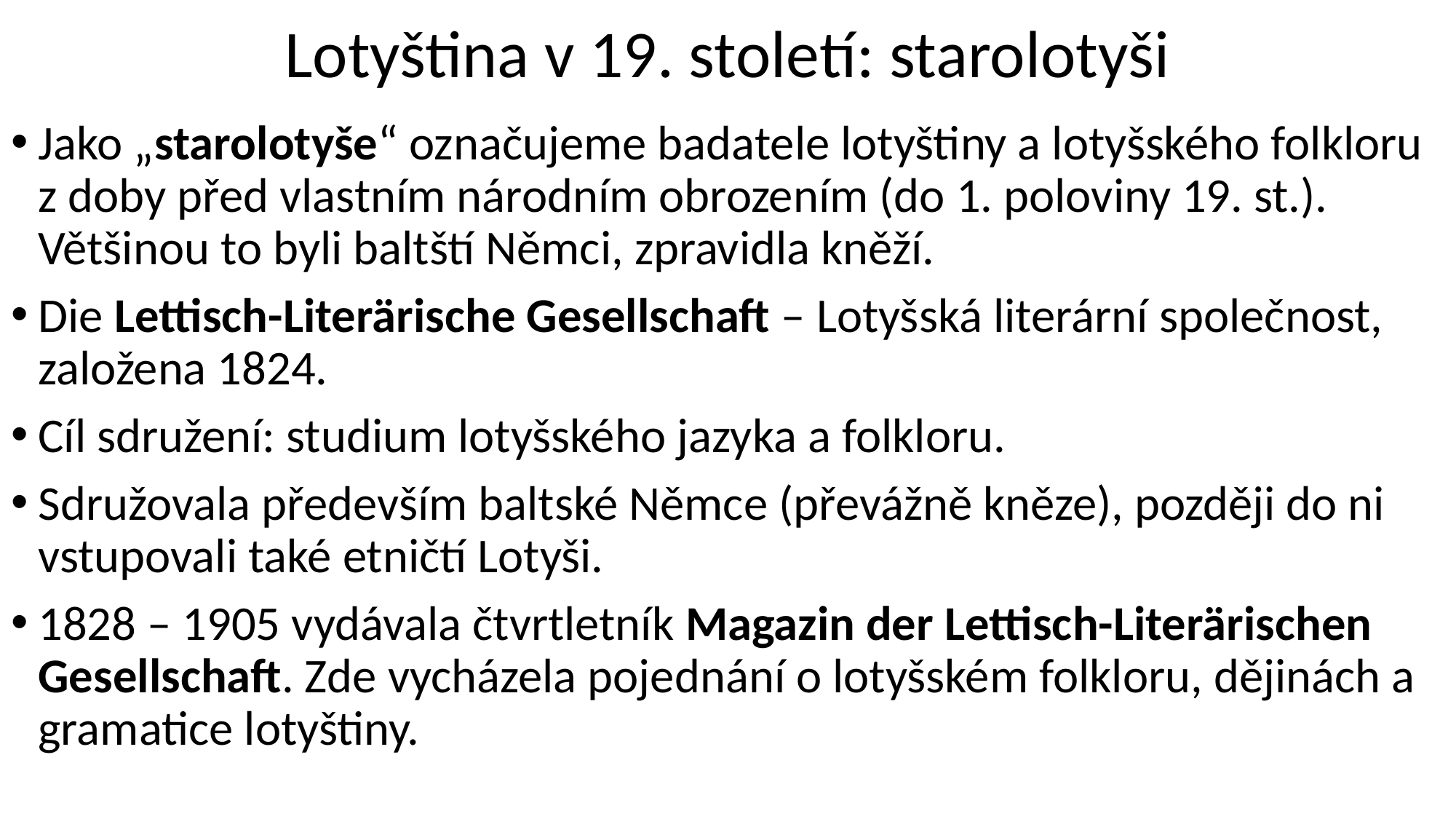

# Lotyština v 19. století: starolotyši
Jako „starolotyše“ označujeme badatele lotyštiny a lotyšského folkloru z doby před vlastním národním obrozením (do 1. poloviny 19. st.). Většinou to byli baltští Němci, zpravidla kněží.
Die Lettisch-Literärische Gesellschaft – Lotyšská literární společnost, založena 1824.
Cíl sdružení: studium lotyšského jazyka a folkloru.
Sdružovala především baltské Němce (převážně kněze), později do ni vstupovali také etničtí Lotyši.
1828 – 1905 vydávala čtvrtletník Magazin der Lettisch-Literärischen Gesellschaft. Zde vycházela pojednání o lotyšském folkloru, dějinách a gramatice lotyštiny.